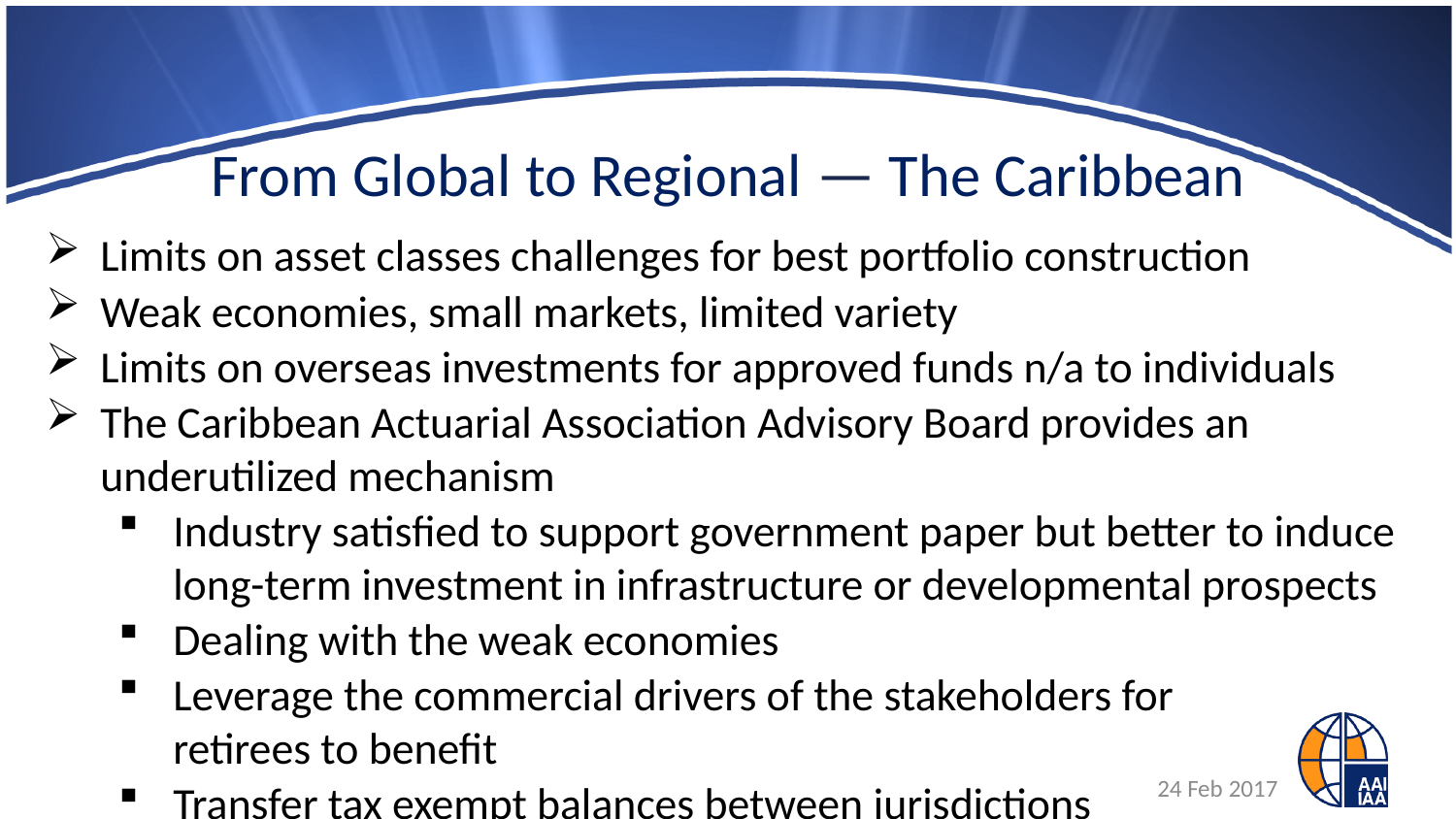

# From Global to Regional — The Caribbean
Limits on asset classes challenges for best portfolio construction
Weak economies, small markets, limited variety
Limits on overseas investments for approved funds n/a to individuals
The Caribbean Actuarial Association Advisory Board provides an underutilized mechanism
Industry satisfied to support government paper but better to induce long-term investment in infrastructure or developmental prospects
Dealing with the weak economies
Leverage the commercial drivers of the stakeholders for
retirees to benefit
Transfer tax exempt balances between jurisdictions
24 Feb 2017